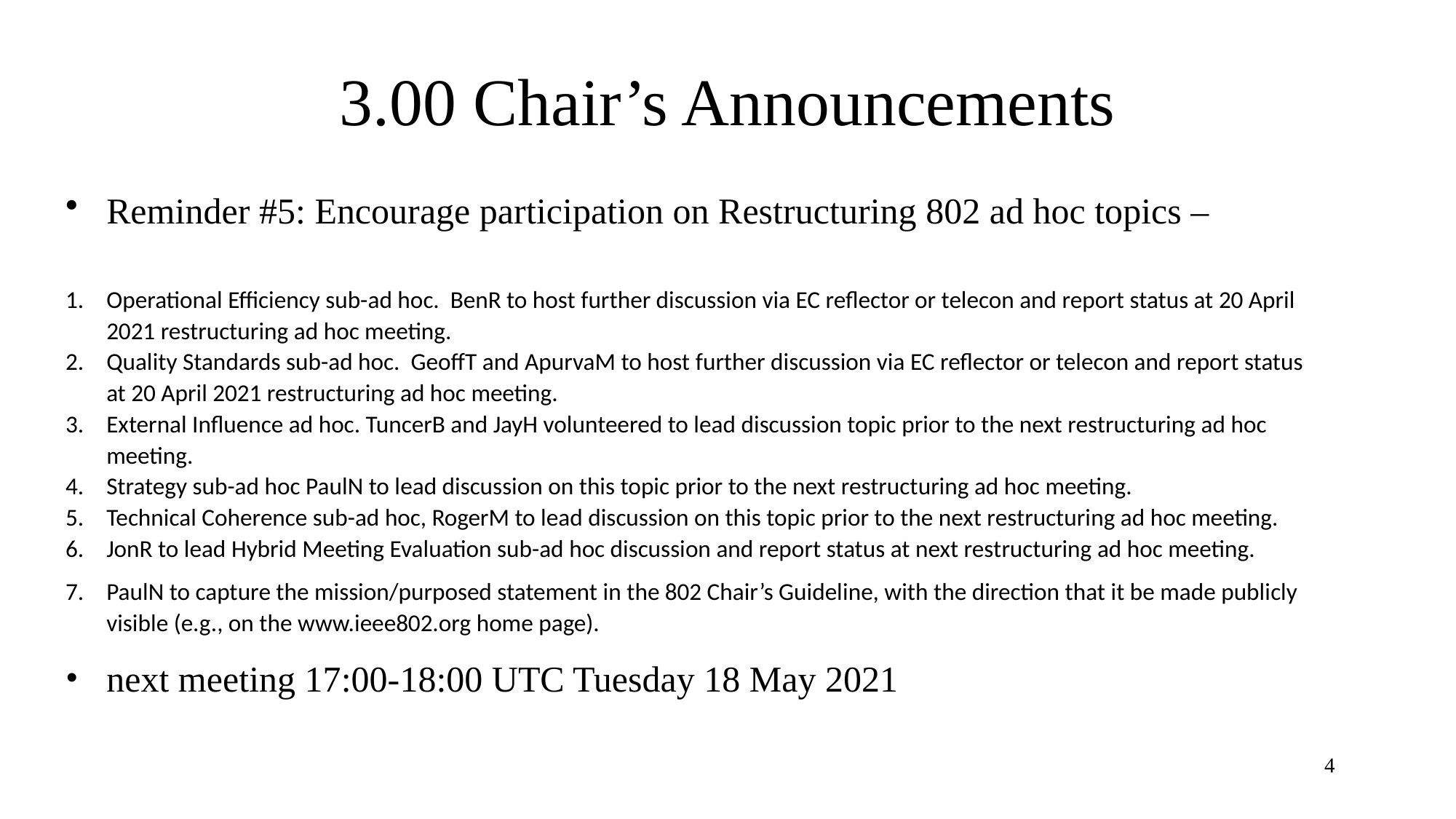

# 3.00 Chair’s Announcements
Reminder #5: Encourage participation on Restructuring 802 ad hoc topics –

Operational Efficiency sub-ad hoc.  BenR to host further discussion via EC reflector or telecon and report status at 20 April 2021 restructuring ad hoc meeting.
Quality Standards sub-ad hoc.  GeoffT and ApurvaM to host further discussion via EC reflector or telecon and report status at 20 April 2021 restructuring ad hoc meeting.
External Influence ad hoc. TuncerB and JayH volunteered to lead discussion topic prior to the next restructuring ad hoc meeting.
Strategy sub-ad hoc PaulN to lead discussion on this topic prior to the next restructuring ad hoc meeting.
Technical Coherence sub-ad hoc, RogerM to lead discussion on this topic prior to the next restructuring ad hoc meeting.
JonR to lead Hybrid Meeting Evaluation sub-ad hoc discussion and report status at next restructuring ad hoc meeting.
PaulN to capture the mission/purposed statement in the 802 Chair’s Guideline, with the direction that it be made publicly visible (e.g., on the www.ieee802.org home page).
next meeting 17:00-18:00 UTC Tuesday 18 May 2021
4